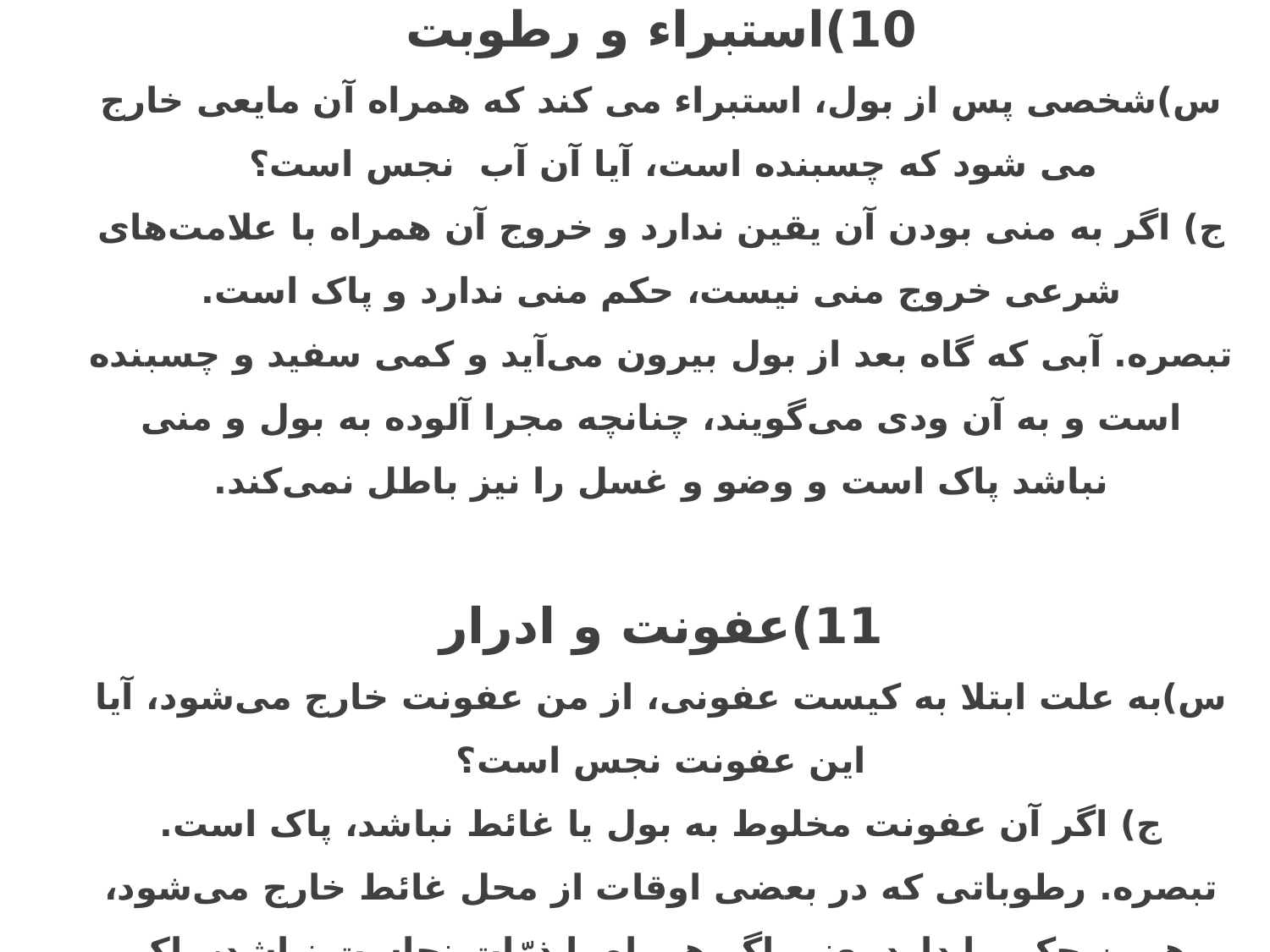

10)استبراء و رطوبت
س)شخصی پس از بول، استبراء مى کند که همراه آن مایعى خارج مى شود که چسبنده است، آیا آن آب  نجس است؟
ج) اگر به منى بودن آن یقین ندارد و خروج آن همراه با علامت‌هاى شرعى خروج منى نیست، حکم منى ندارد و پاک است.
تبصره. آبی که گاه بعد از بول بیرون می‌آید و کمی سفید و چسبنده است و به آن ودی می‌گویند، چنانچه مجرا آلوده به بول و منی نباشد پاک است و وضو و غسل را نیز باطل نمی‌کند.

11)عفونت و ادرار
س)به علت ابتلا به کیست عفونى، از من عفونت خارج می‌شود، آیا این عفونت نجس است؟
ج) اگر آن عفونت مخلوط به بول یا غائط نباشد، پاک است.
تبصره. رطوباتى که در بعضی اوقات از محل غائط خارج مى‌شود، همین حکم را دارد یعنی اگر همراه با ذرّات نجاست نباشد، پاک است و وضو را هم باطل نمى‌کند.